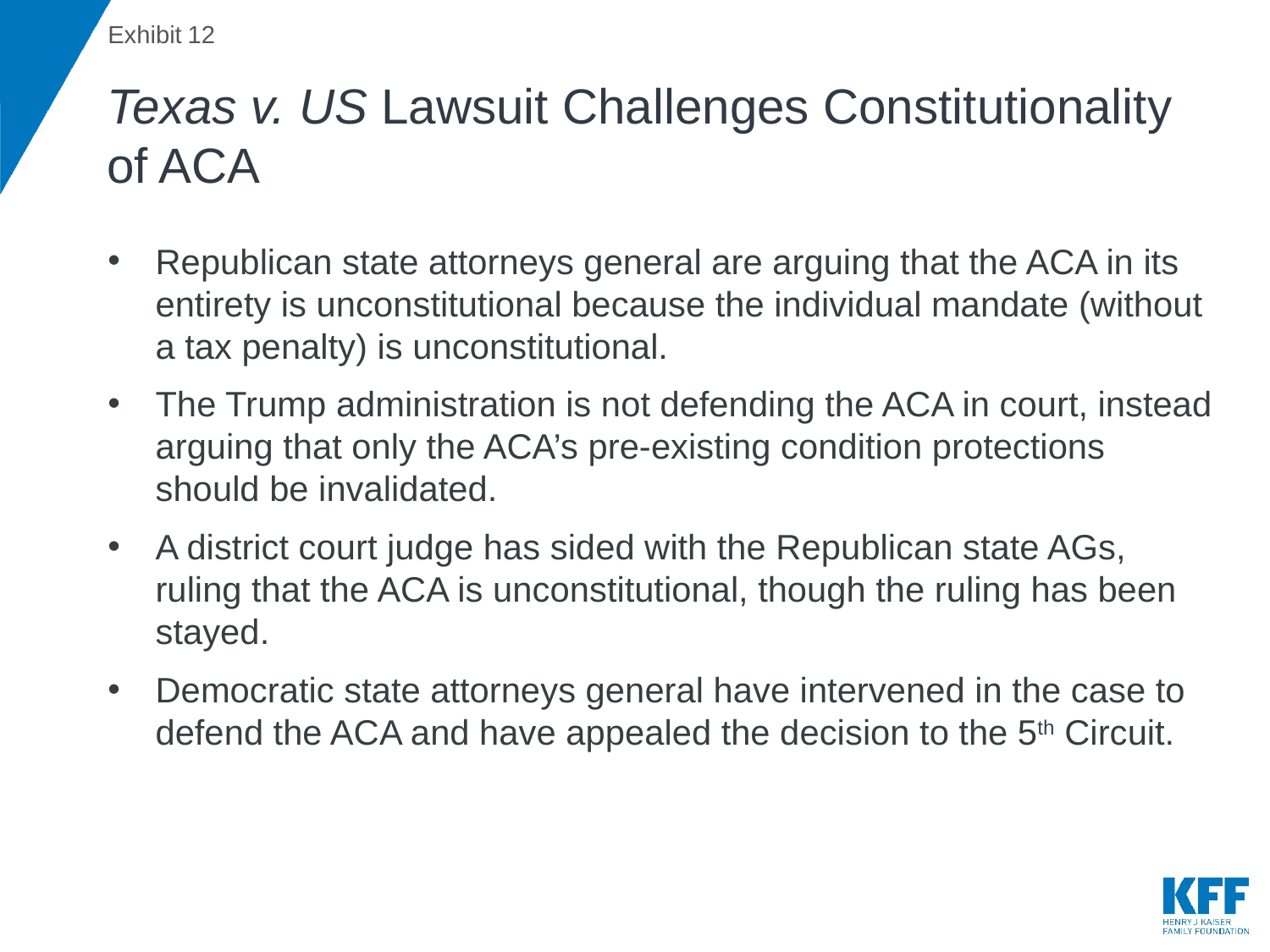

# Texas v. US Lawsuit Challenges Constitutionality of ACA

Republican state attorneys general are arguing that the ACA in its entirety is unconstitutional because the individual mandate (without a tax penalty) is unconstitutional.
The Trump administration is not defending the ACA in court, instead arguing that only the ACA’s pre-existing condition protections should be invalidated.
A district court judge has sided with the Republican state AGs, ruling that the ACA is unconstitutional, though the ruling has been stayed.
Democratic state attorneys general have intervened in the case to defend the ACA and have appealed the decision to the 5th Circuit.